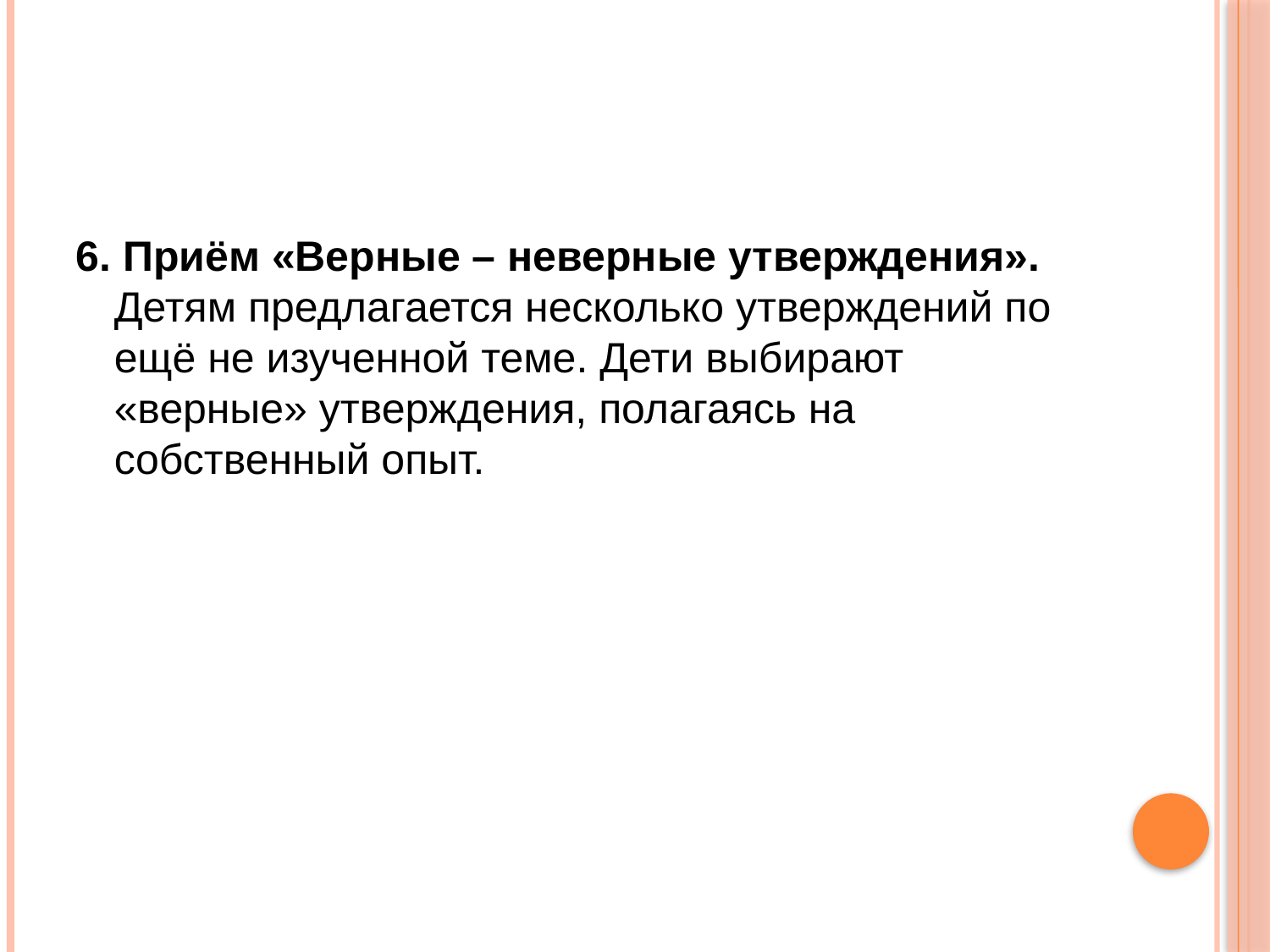

#
6. Приём «Верные – неверные утверждения». Детям предлагается несколько утверждений по ещё не изученной теме. Дети выбирают «верные» утверждения, полагаясь на собственный опыт.